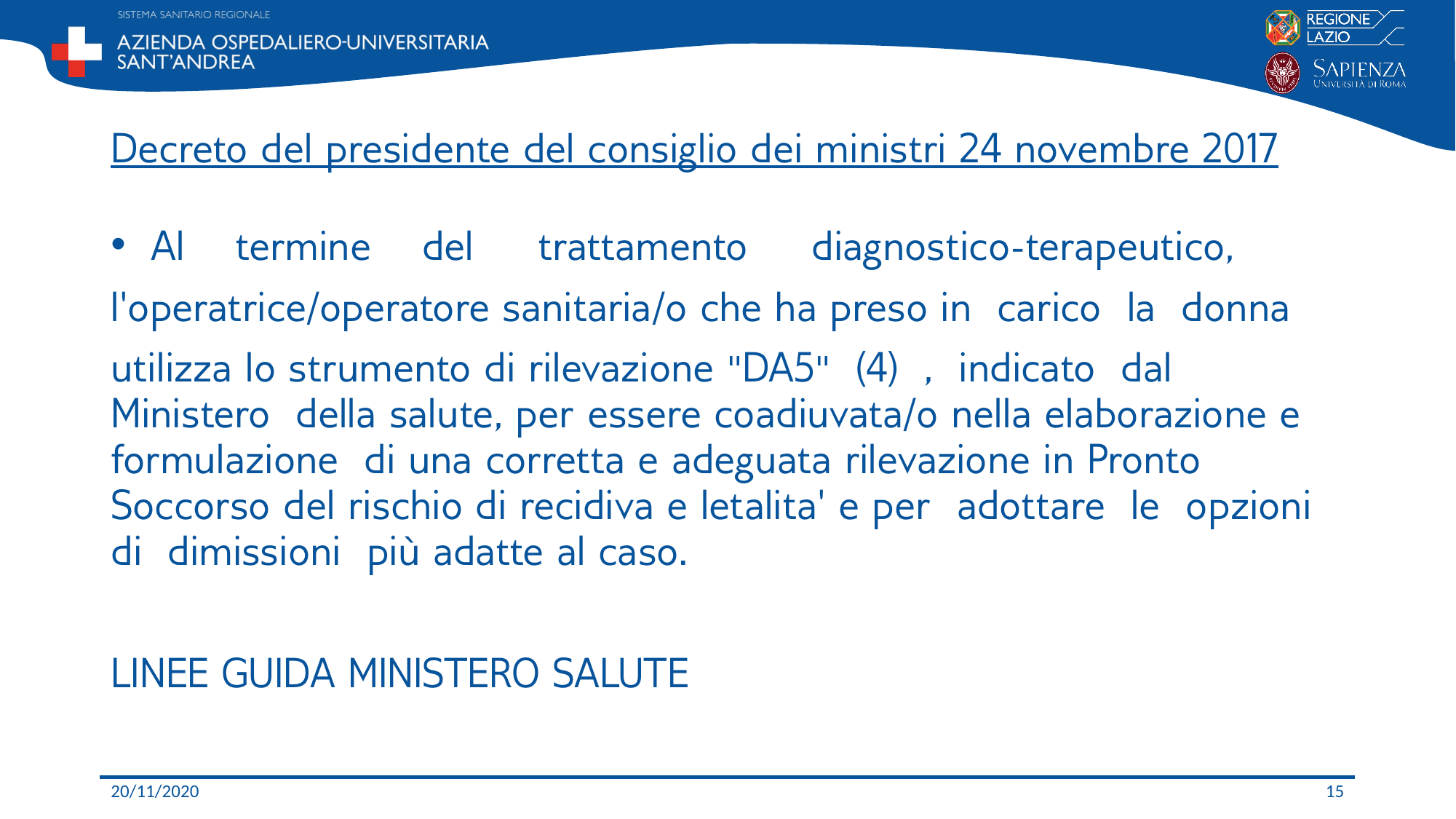

# Decreto del presidente del consiglio dei ministri 24 novembre 2017
 Al    termine    del     trattamento     diagnostico-terapeutico,
l'operatrice/operatore sanitaria/o che ha preso in  carico  la  donna
utilizza lo strumento di rilevazione "DA5"  (4)  ,  indicato  dal  Ministero  della salute, per essere coadiuvata/o nella elaborazione e formulazione  di una corretta e adeguata rilevazione in Pronto Soccorso del rischio di recidiva e letalita' e per  adottare  le  opzioni  di  dimissioni  più adatte al caso.

LINEE GUIDA MINISTERO SALUTE

20/11/2020

15